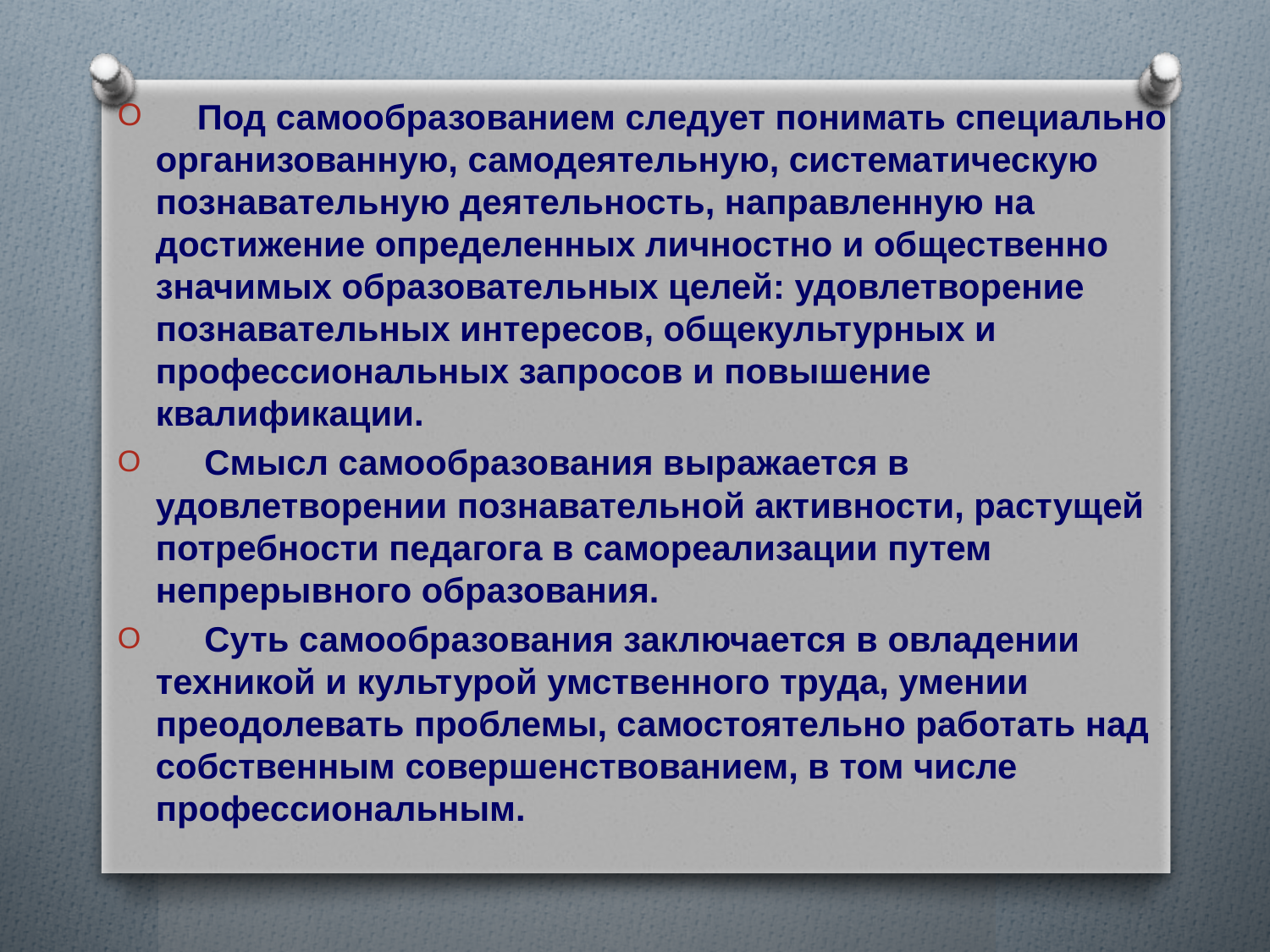

Под самообразованием следует понимать специально организованную, самодеятельную, систематическую познавательную деятельность, направленную на достижение определенных личностно и общественно значимых образовательных целей: удовлетворение познавательных интересов, общекультурных и профессиональных запросов и повышение квалификации.
     Смысл самообразования выражается в удовлетворении познавательной активности, растущей потребности педагога в самореализации путем непрерывного образования.
     Суть самообразования заключается в овладении техникой и культурой умственного труда, умении преодолевать проблемы, самостоятельно работать над собственным совершенствованием, в том числе профессиональным.